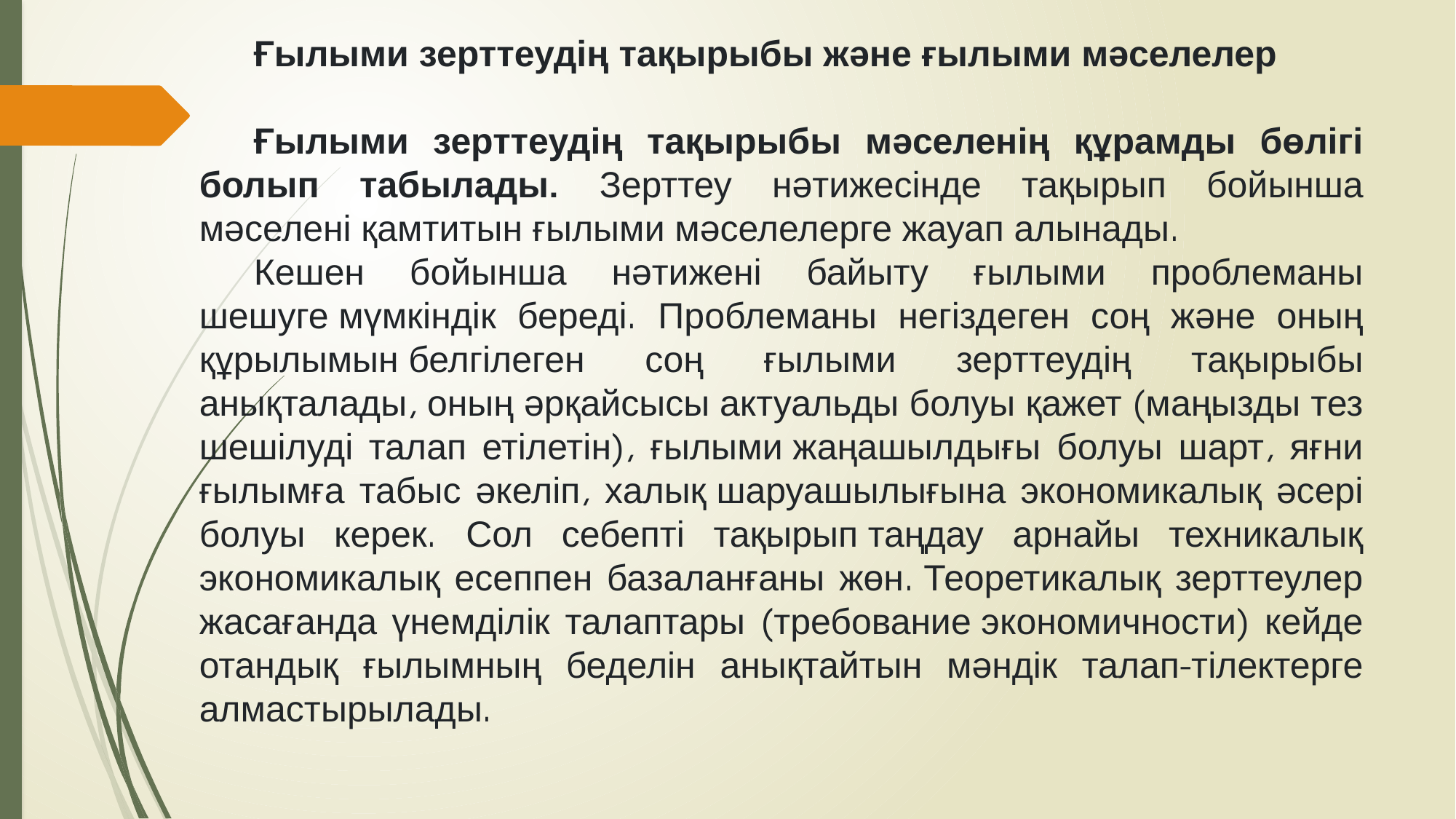

Ғылыми зерттеудің тақырыбы және ғылыми мәселелер

Ғылыми зерттеудің тақырыбы мәселенің құрамды бөлігі болып табылады. Зерттеу нәтижесінде тақырып бойынша мәселені қамтитын ғылыми мәселелерге жауап алынады.
Кешен бойынша нәтижені байыту ғылыми проблеманы шешуге мүмкіндік береді. Проблеманы негіздеген соң және оның құрылымын белгілеген соң ғылыми зерттеудің тақырыбы анықталады, оның әрқайсысы актуальды болуы қажет (маңызды тез шешілуді талап етілетін), ғылыми жаңашылдығы болуы шарт, яғни ғылымға табыс әкеліп, халық шаруашылығына экономикалық әсері болуы керек. Сол себепті тақырып таңдау арнайы техникалық экономикалық есеппен базаланғаны жөн. Теоретикалық зерттеулер жасағанда үнемділік талаптары (требование экономичности) кейде отандық ғылымның беделін анықтайтын мәндік талап-тілектерге алмастырылады.